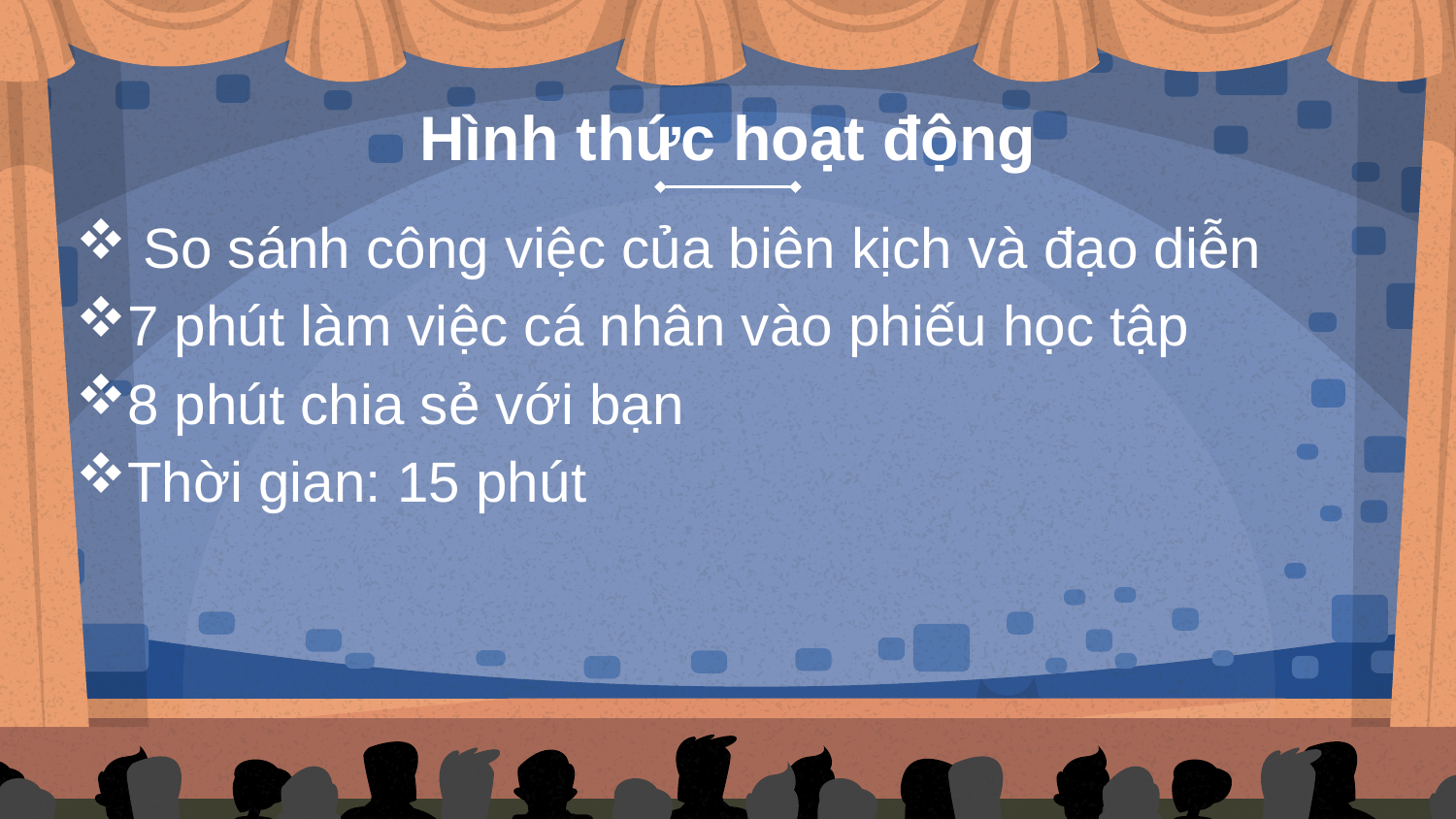

# Hình thức hoạt động
 So sánh công việc của biên kịch và đạo diễn
7 phút làm việc cá nhân vào phiếu học tập
8 phút chia sẻ với bạn
Thời gian: 15 phút